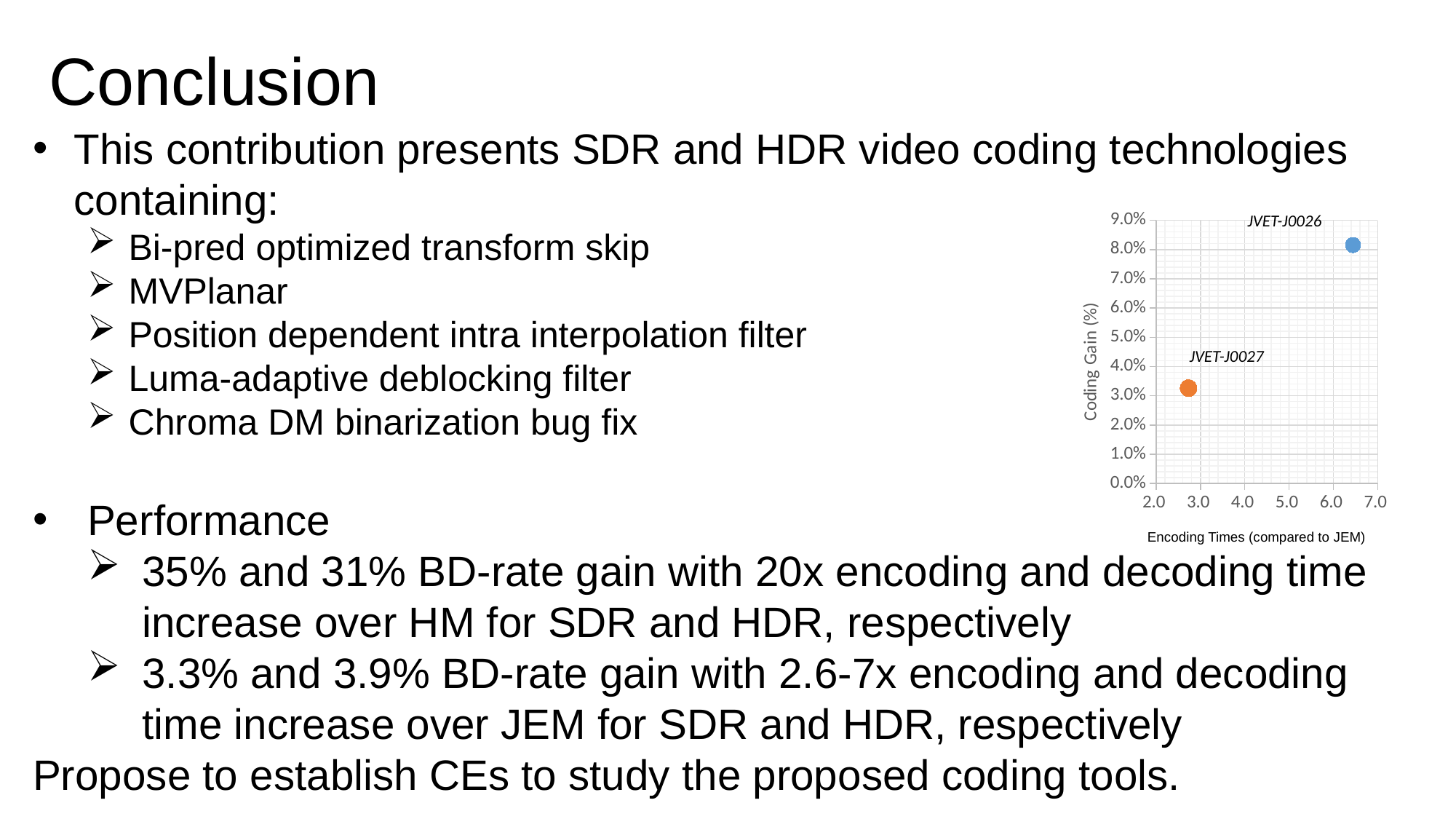

# Conclusion
This contribution presents SDR and HDR video coding technologies containing:
Bi-pred optimized transform skip
MVPlanar
Position dependent intra interpolation filter
Luma-adaptive deblocking filter
Chroma DM binarization bug fix

Performance
35% and 31% BD-rate gain with 20x encoding and decoding time increase over HM for SDR and HDR, respectively
3.3% and 3.9% BD-rate gain with 2.6-7x encoding and decoding time increase over JEM for SDR and HDR, respectively
Propose to establish CEs to study the proposed coding tools.

### Chart

| Category |  |  |
|---|---|---|
JVET-J0026
JVET-J0027
Encoding Times (compared to JEM)